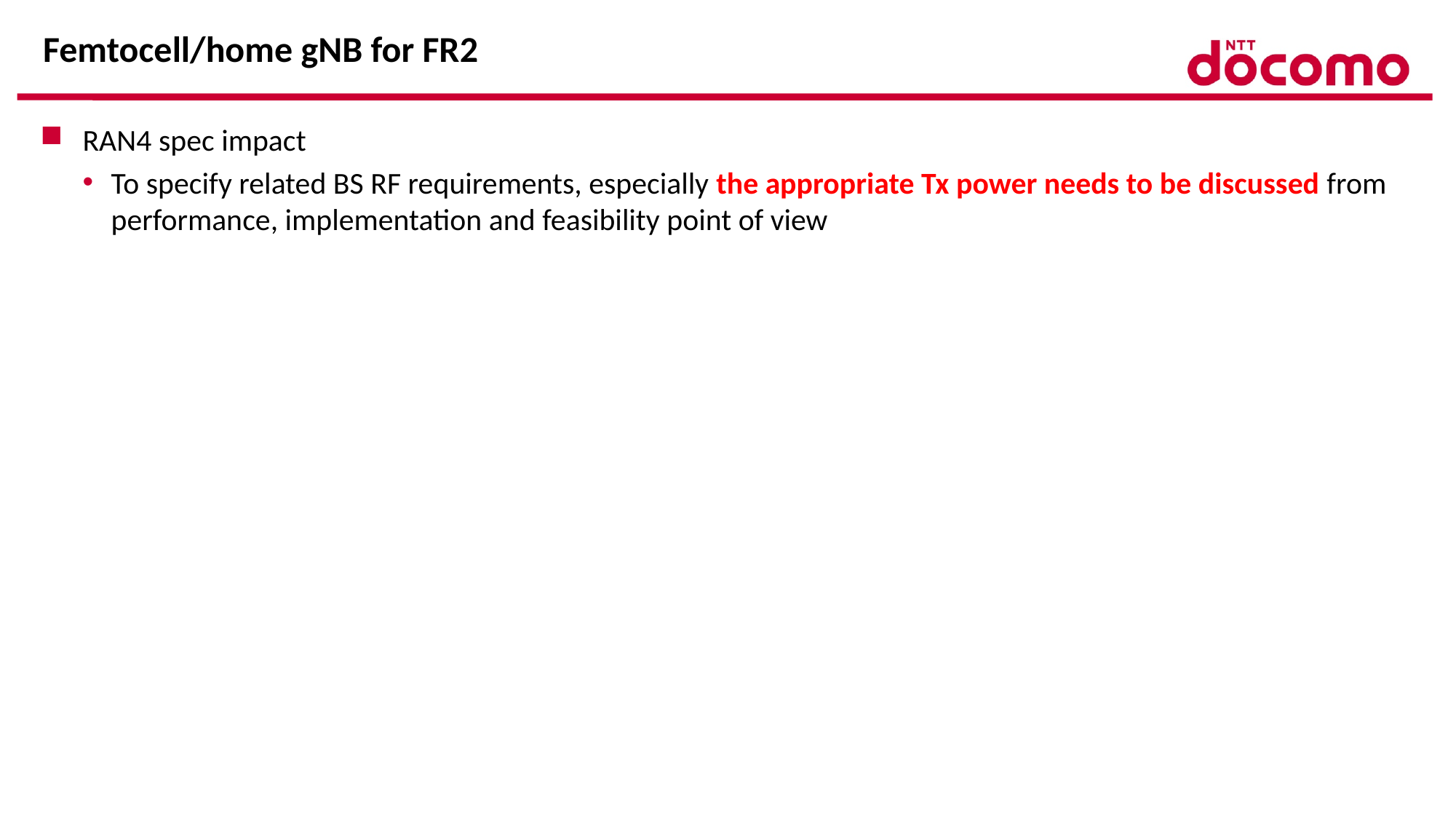

# Femtocell/home gNB for FR2
RAN4 spec impact
To specify related BS RF requirements, especially the appropriate Tx power needs to be discussed from performance, implementation and feasibility point of view